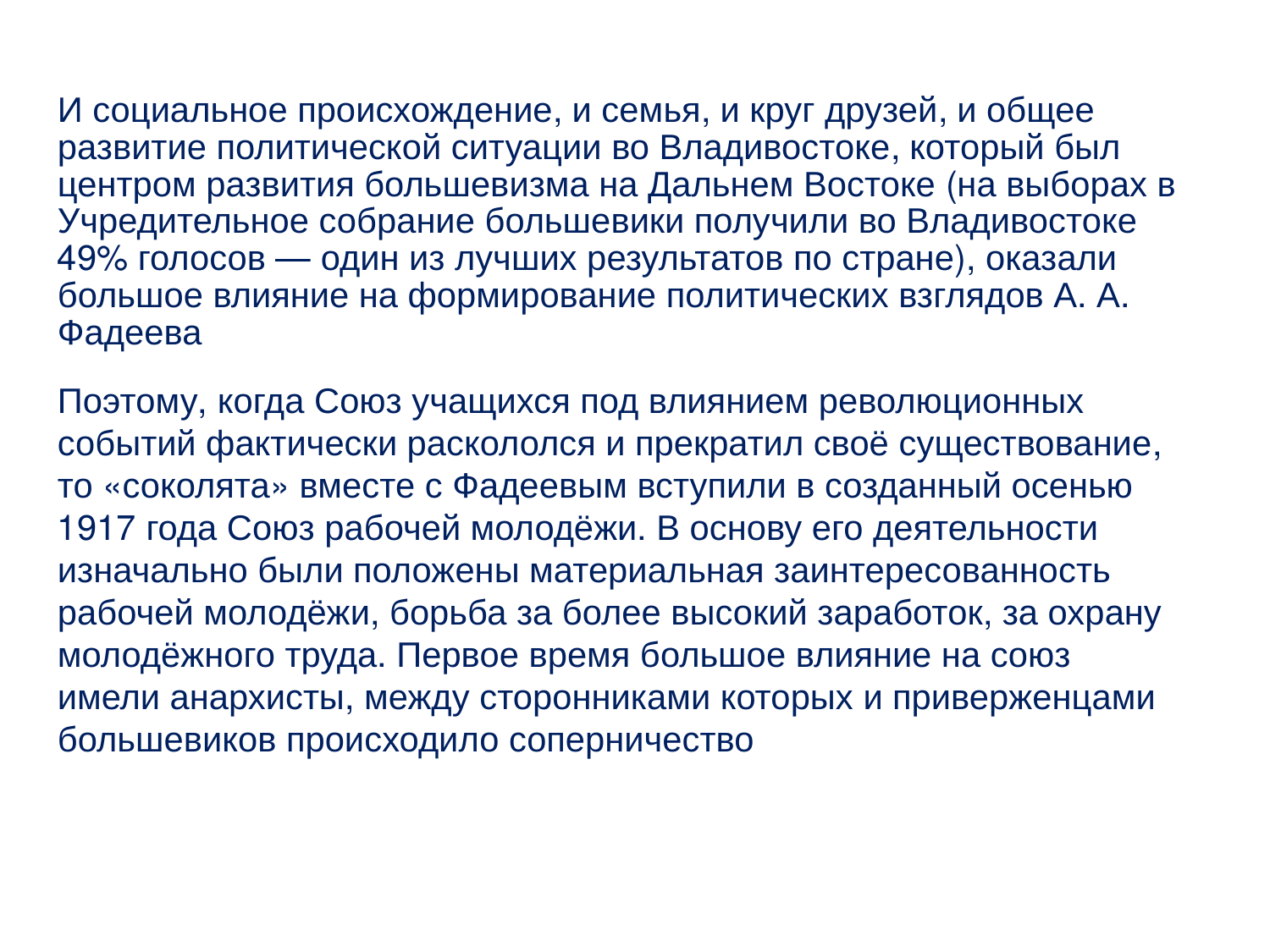

И социальное происхождение, и семья, и круг друзей, и общее развитие политической ситуации во Владивостоке, который был центром развития большевизма на Дальнем Востоке (на выборах в Учредительное собрание большевики получили во Владивостоке 49% голосов — один из лучших результатов по стране), оказали большое влияние на формирование политических взглядов А. А. Фадеева
Поэтому, когда Союз учащихся под влиянием революционных событий фактически раскололся и прекратил своё существование, то «соколята» вместе с Фадеевым вступили в созданный осенью 1917 года Союз рабочей молодёжи. В основу его деятельности изначально были положены материальная заинтересованность рабочей молодёжи, борьба за более высокий заработок, за охрану молодёжного труда. Первое время большое влияние на союз имели анархисты, между сторонниками которых и приверженцами большевиков происходило соперничество